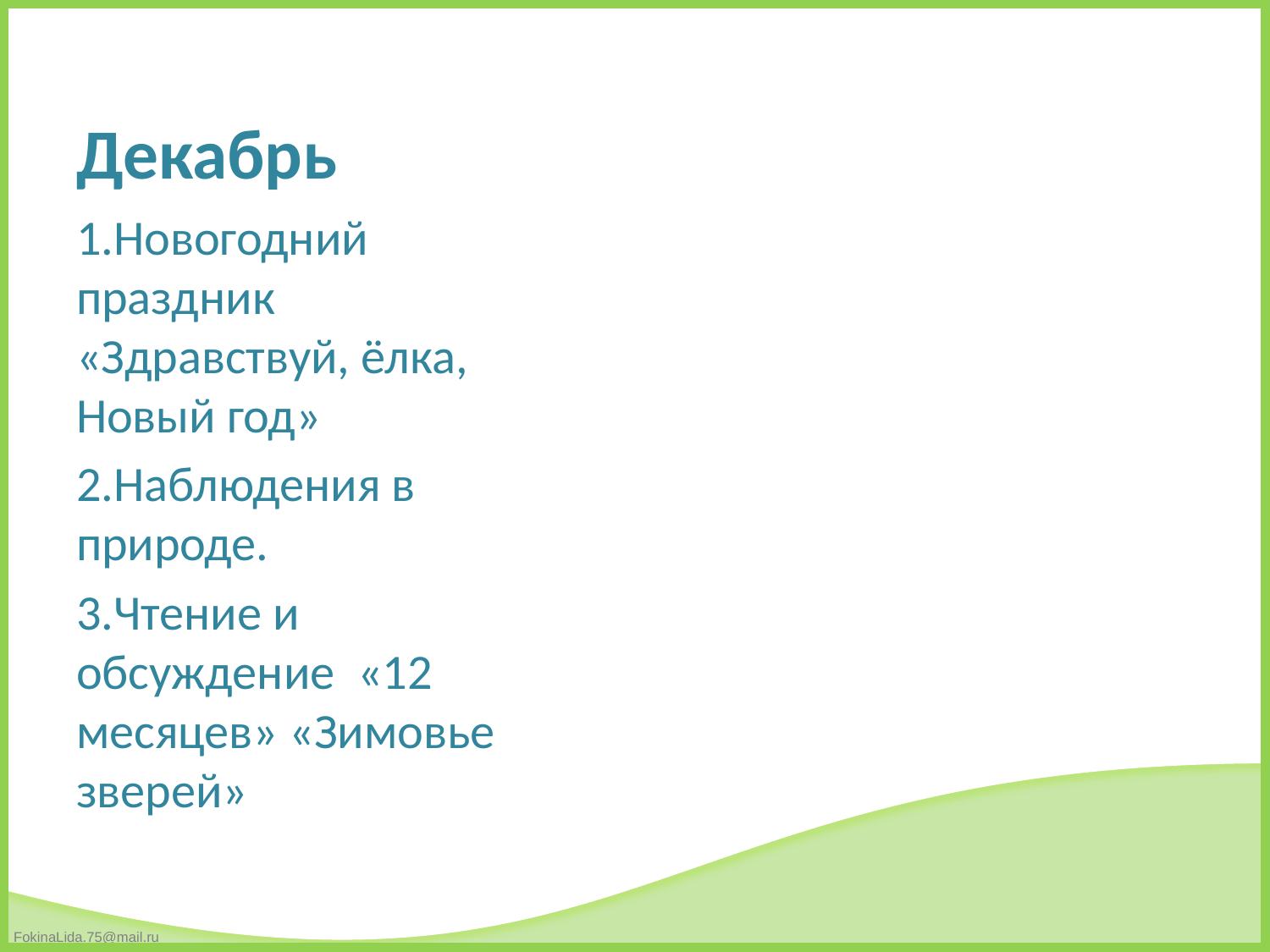

# Декабрь

1.Новогодний  праздник «Здравствуй, ёлка, Новый год»
2.Наблюдения в природе.
3.Чтение и обсуждение  «12 месяцев» «Зимовье зверей»